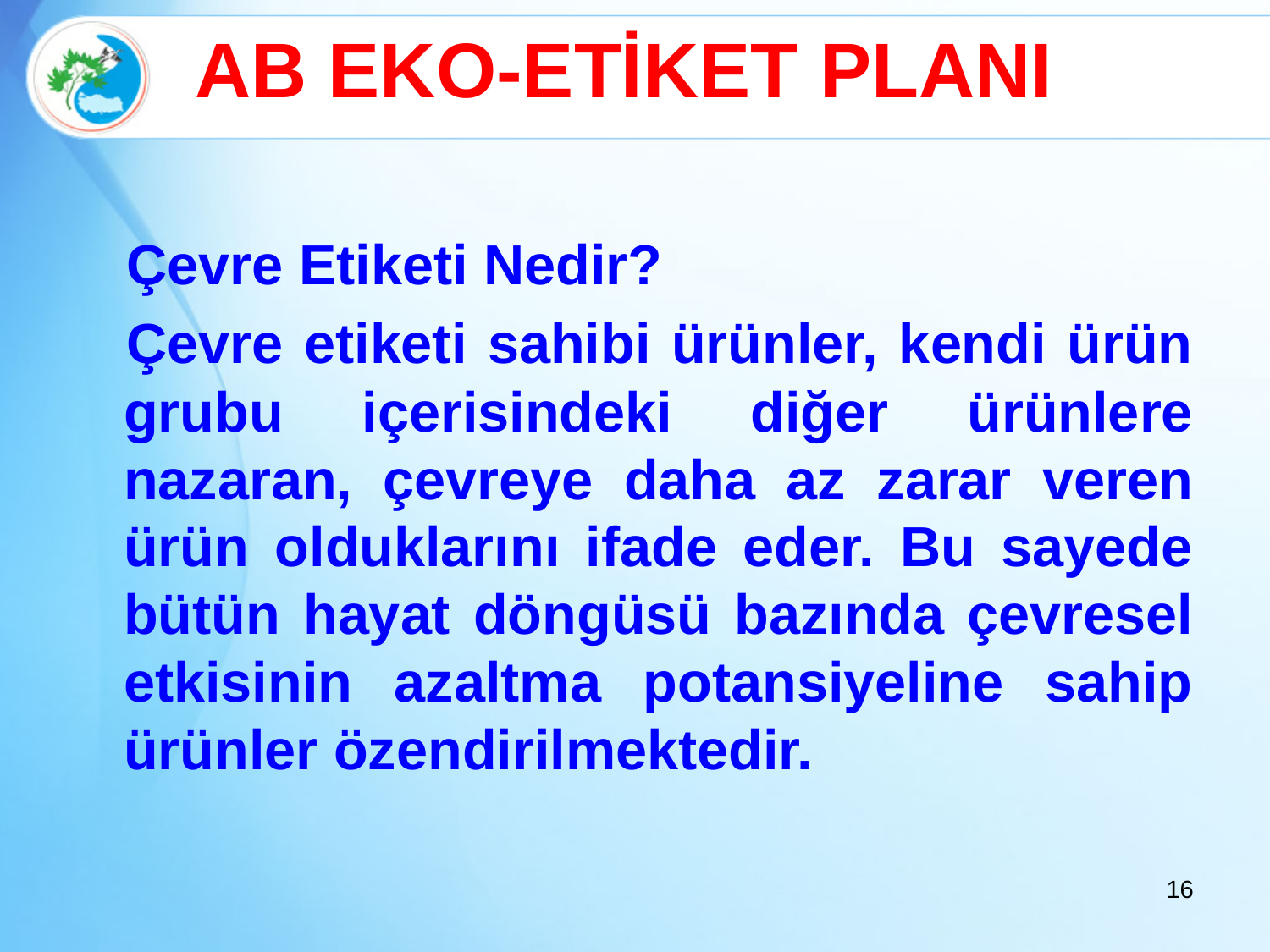

# AB EKO-ETİKET PLANI
Çevre Etiketi Nedir?
Çevre etiketi sahibi ürünler, kendi ürün grubu içerisindeki diğer ürünlere nazaran, çevreye daha az zarar veren ürün olduklarını ifade eder. Bu sayede bütün hayat döngüsü bazında çevresel etkisinin azaltma potansiyeline sahip ürünler özendirilmektedir.
16